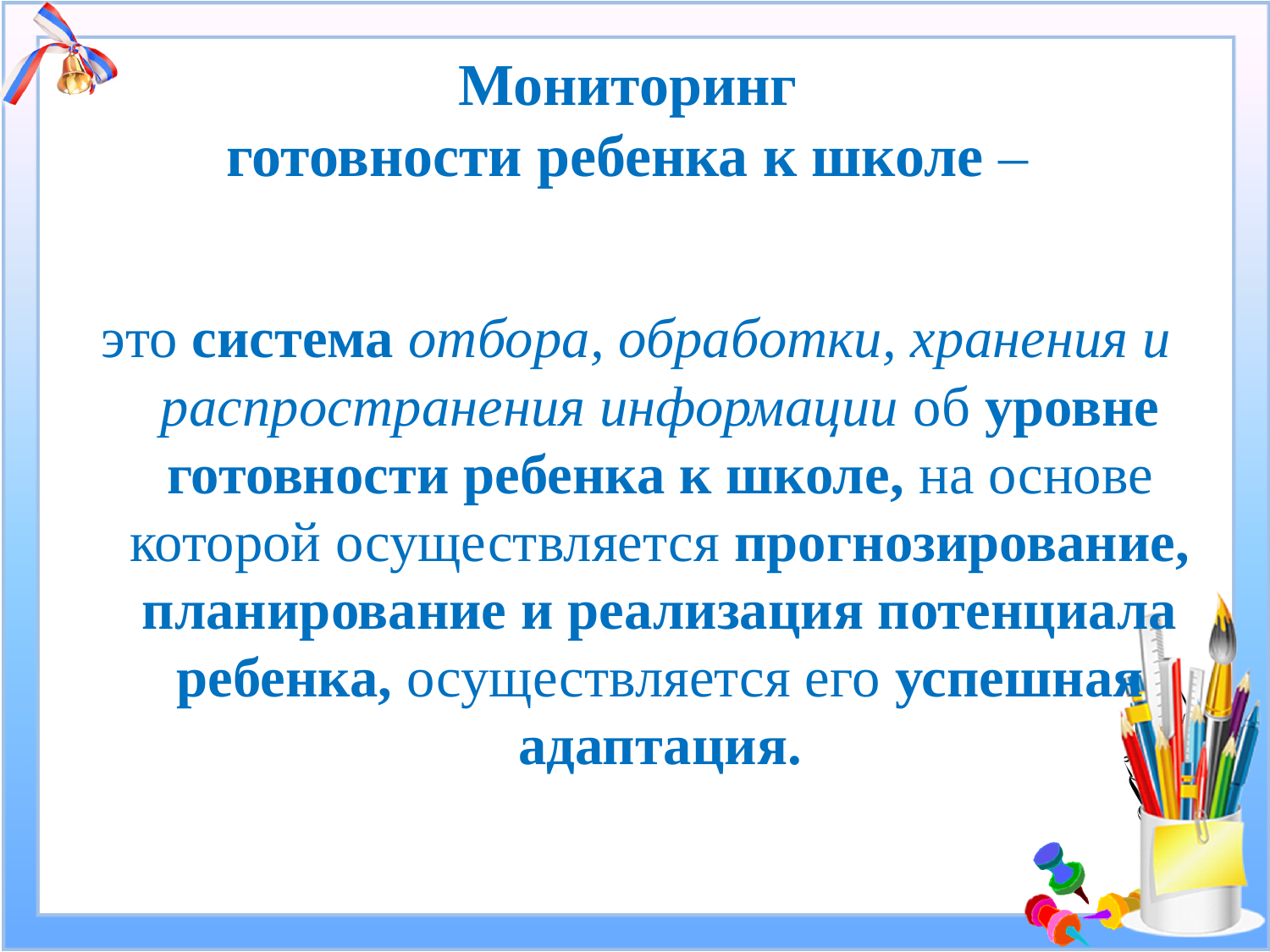

# Мониторинг готовности ребенка к школе –

это система отбора, обработки, хранения и распространения информации об уровне готовности ребенка к школе, на основе которой осуществляется прогнозирование, планирование и реализация потенциала ребенка, осуществляется его успешная адаптация.